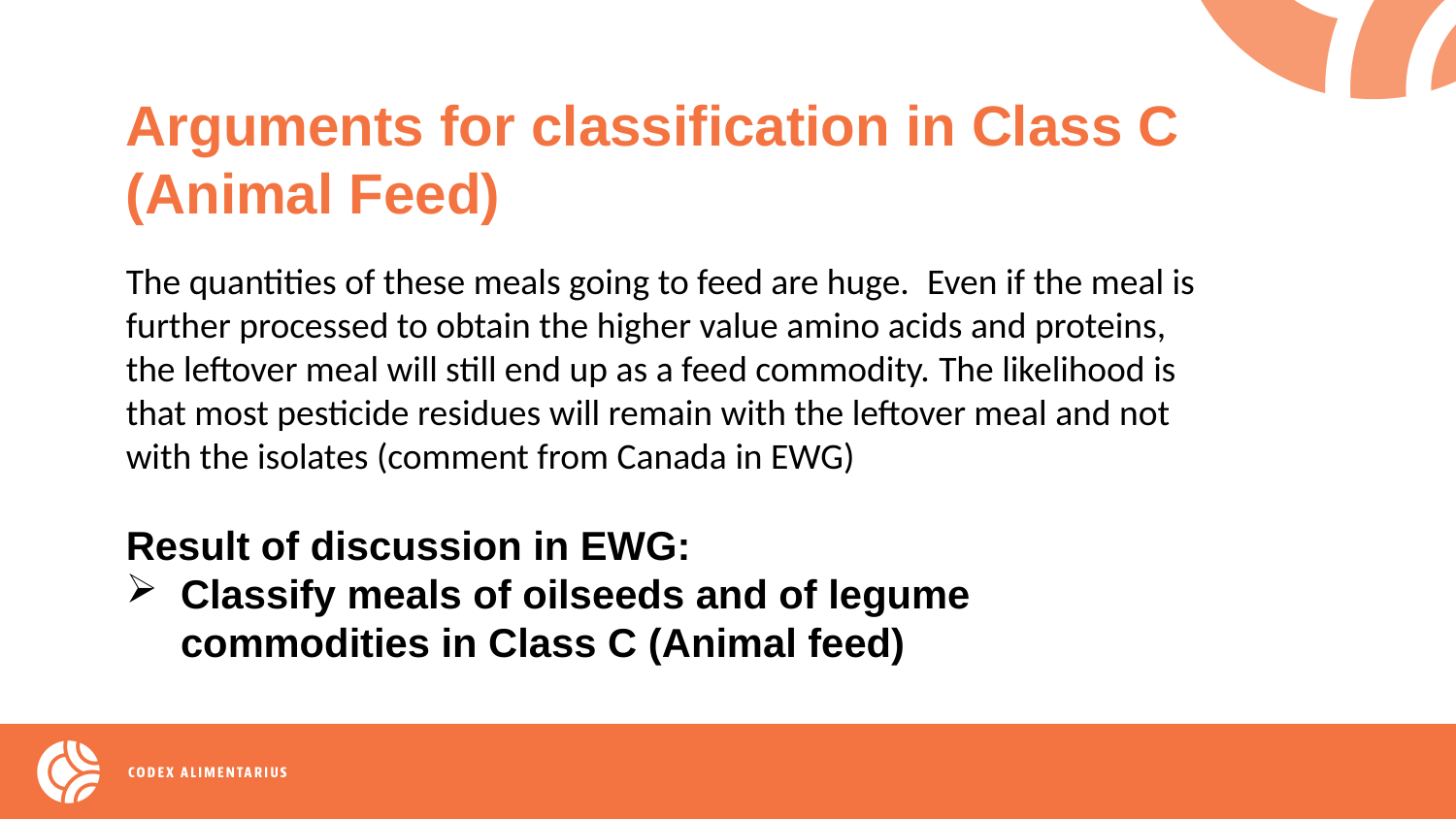

Arguments for classification in Class C (Animal Feed)
The quantities of these meals going to feed are huge.  Even if the meal is further processed to obtain the higher value amino acids and proteins, the leftover meal will still end up as a feed commodity. The likelihood is that most pesticide residues will remain with the leftover meal and not with the isolates (comment from Canada in EWG)

Result of discussion in EWG:
Classify meals of oilseeds and of legume commodities in Class C (Animal feed)